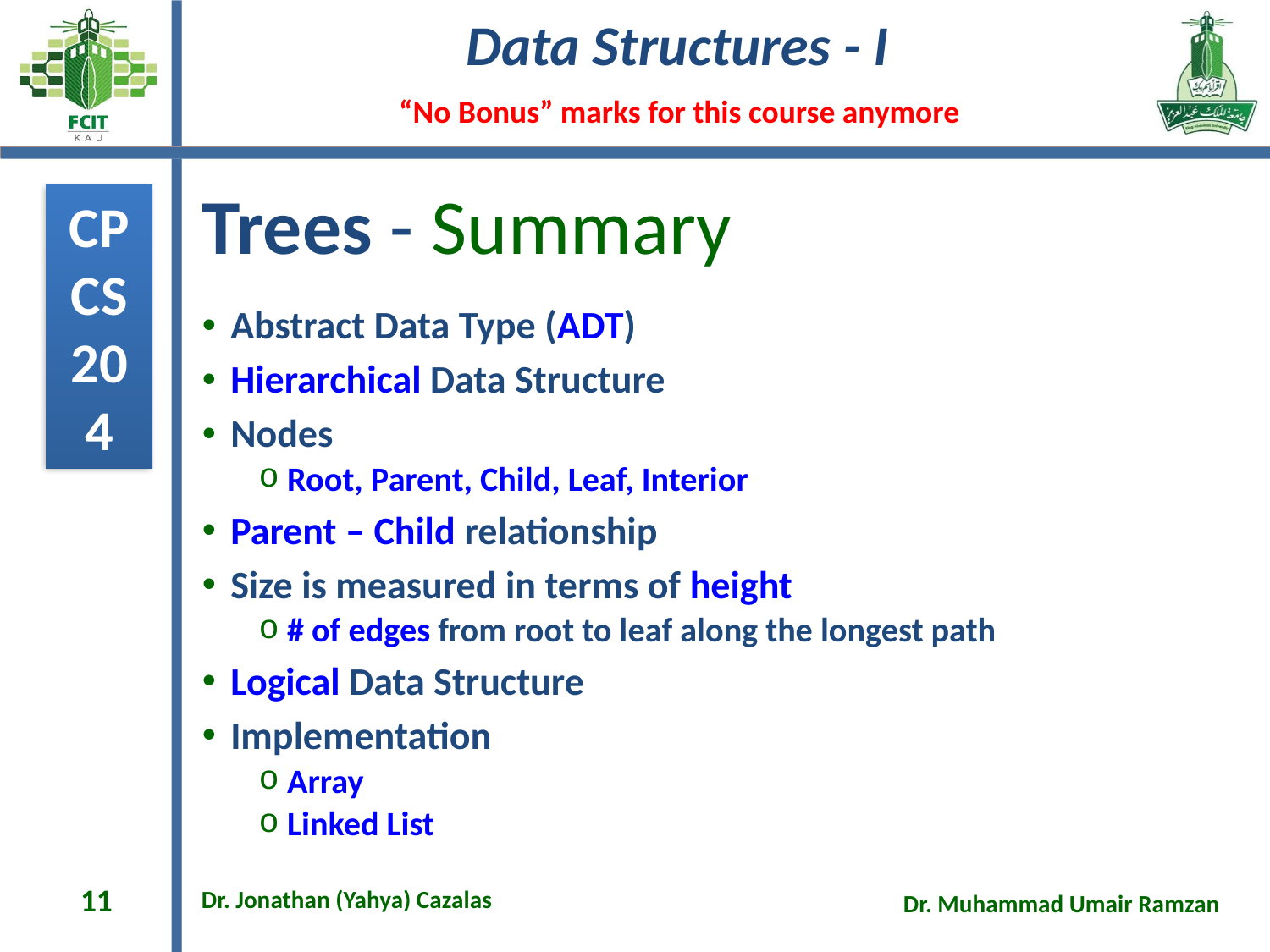

# Trees - Summary
Abstract Data Type (ADT)
Hierarchical Data Structure
Nodes
Root, Parent, Child, Leaf, Interior
Parent – Child relationship
Size is measured in terms of height
# of edges from root to leaf along the longest path
Logical Data Structure
Implementation
Array
Linked List
11